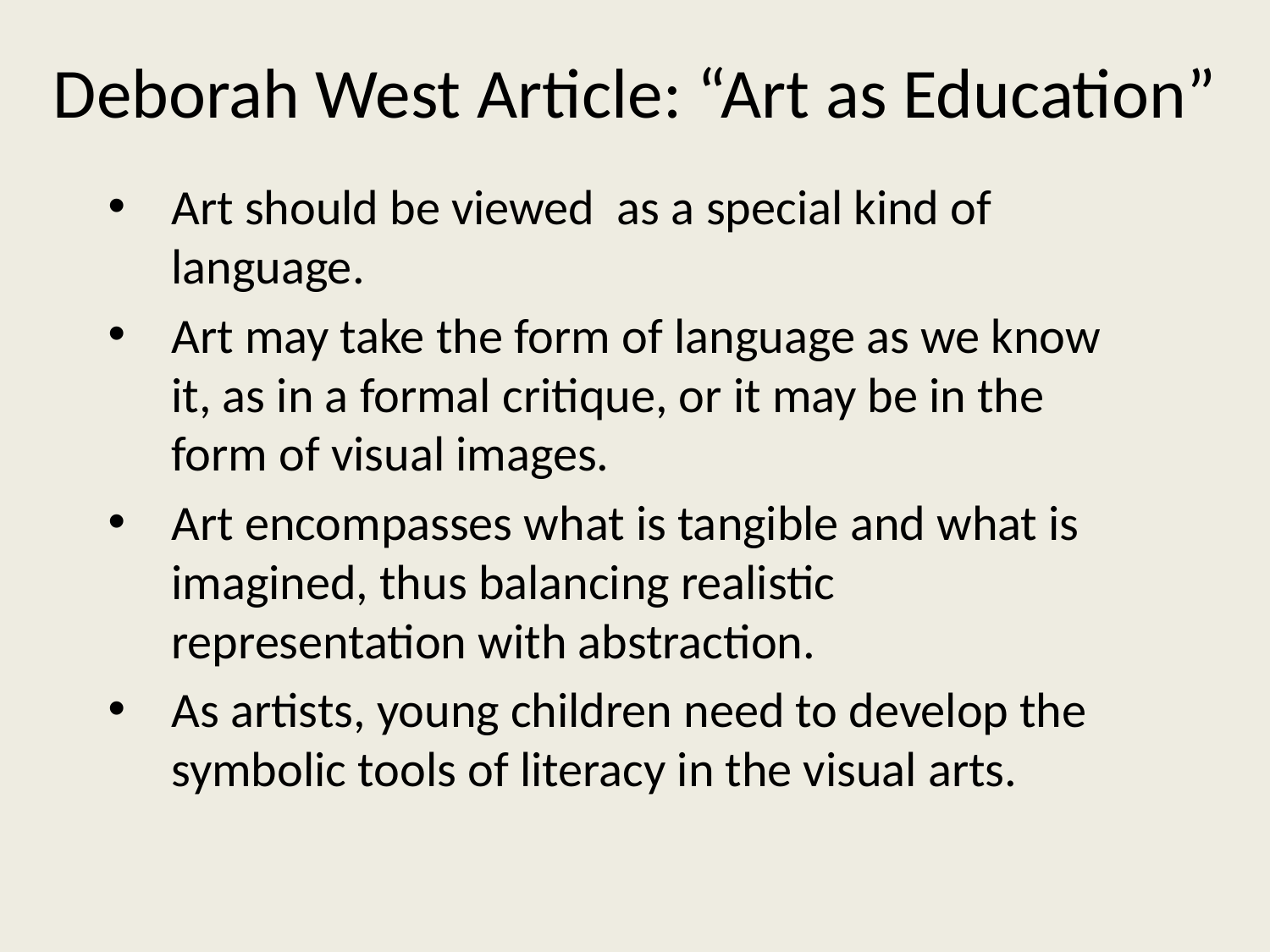

# Deborah West Article: “Art as Education”
Art should be viewed  as a special kind of language.
Art may take the form of language as we know it, as in a formal critique, or it may be in the form of visual images.
Art encompasses what is tangible and what is imagined, thus balancing realistic representation with abstraction.
As artists, young children need to develop the symbolic tools of literacy in the visual arts.